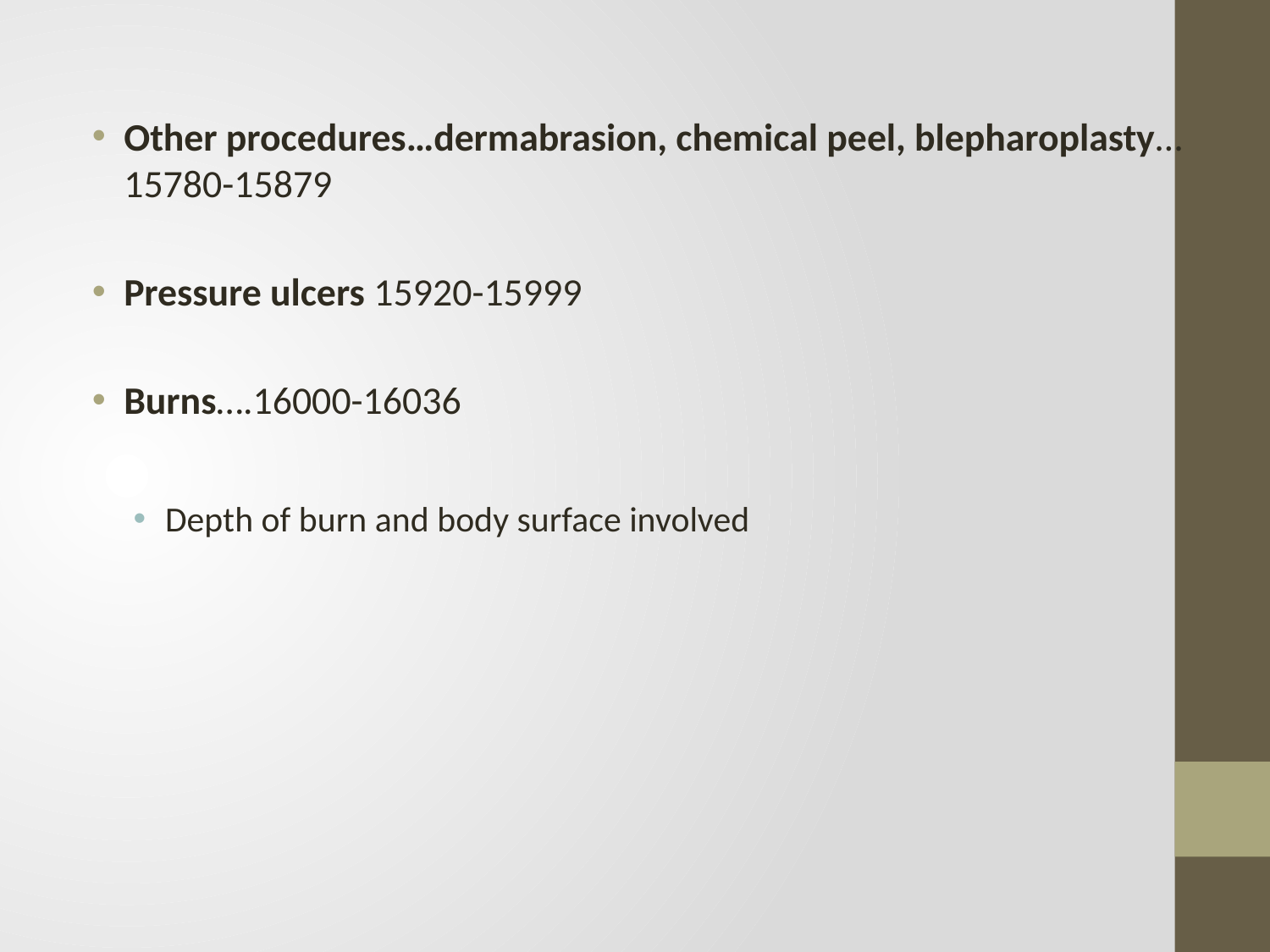

Other procedures…dermabrasion, chemical peel, blepharoplasty…15780-15879

Pressure ulcers 15920-15999

Burns….16000-16036

Depth of burn and body surface involved